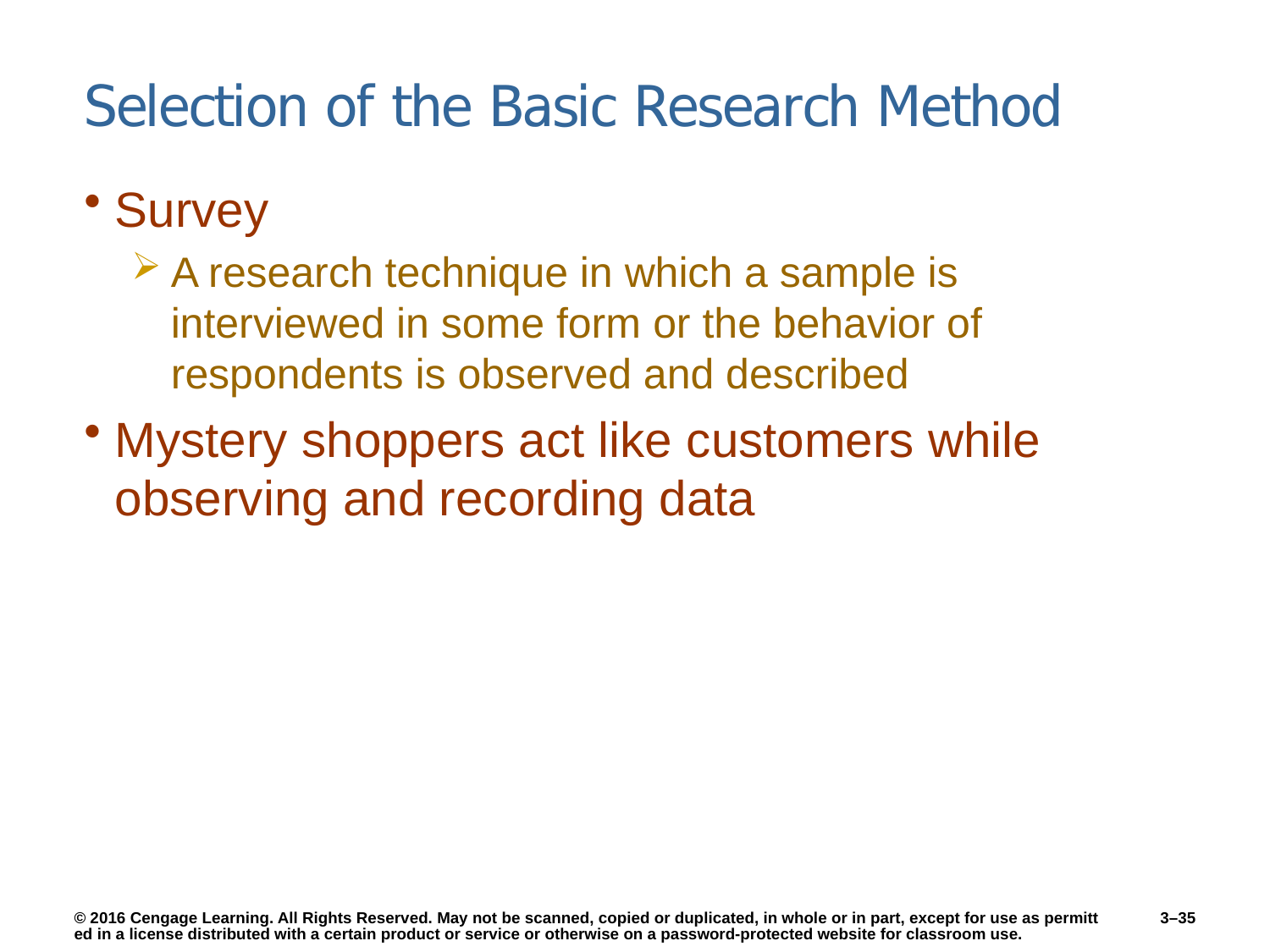

# Selection of the Basic Research Method
Survey
A research technique in which a sample is interviewed in some form or the behavior of respondents is observed and described
Mystery shoppers act like customers while observing and recording data
3–35
© 2016 Cengage Learning. All Rights Reserved. May not be scanned, copied or duplicated, in whole or in part, except for use as permitted in a license distributed with a certain product or service or otherwise on a password-protected website for classroom use.